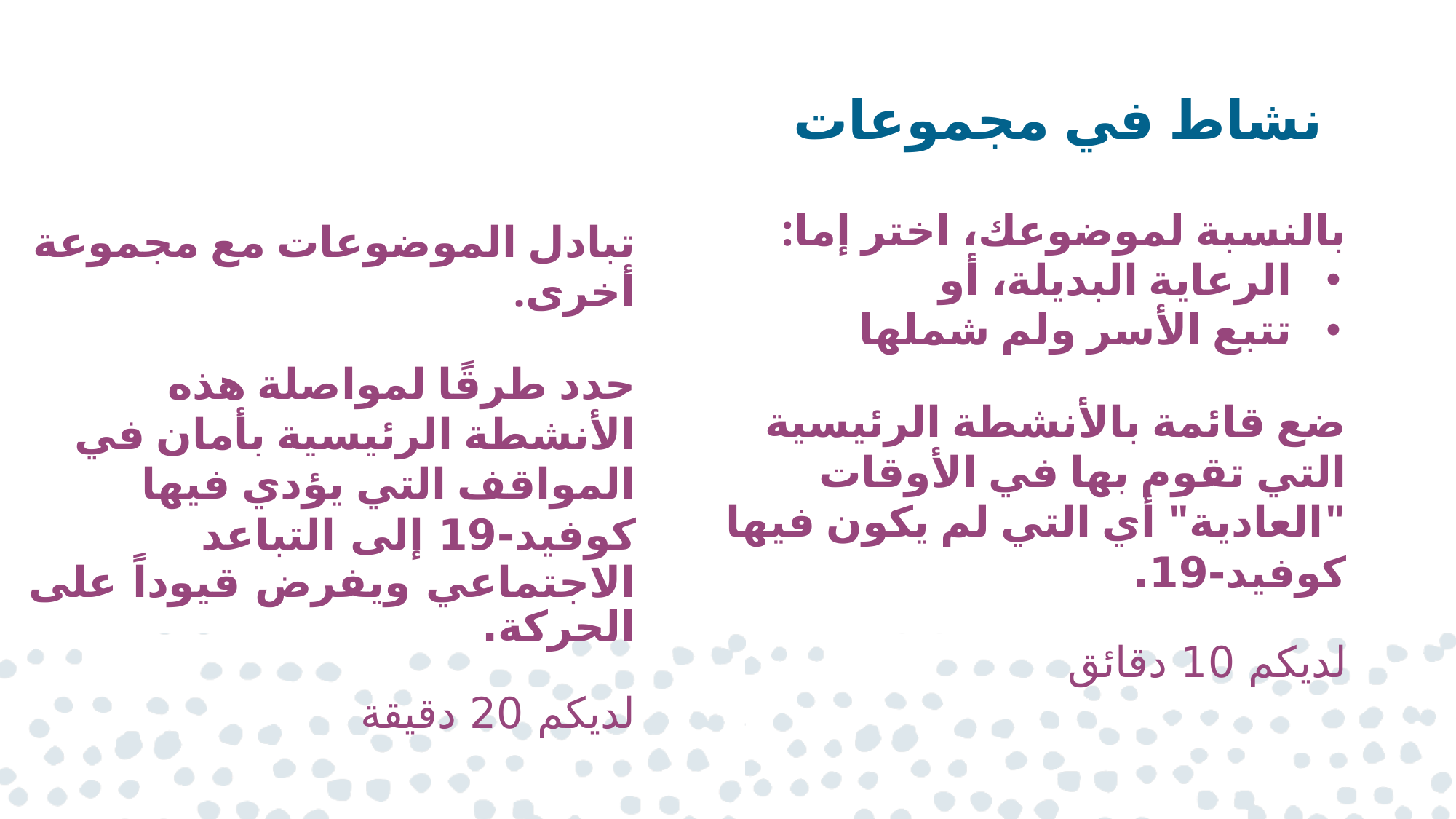

# نشاط في مجموعات
بالنسبة لموضوعك، اختر إما:
الرعاية البديلة، أو
تتبع الأسر ولم شملها

ضع قائمة بالأنشطة الرئيسية التي تقوم بها في الأوقات "العادية" أي التي لم يكون فيها كوفيد-19.

لديكم 10 دقائق
تبادل الموضوعات مع مجموعة أخرى.

حدد طرقًا لمواصلة هذه الأنشطة الرئيسية بأمان في المواقف التي يؤدي فيها كوفيد-19 إلى التباعد الاجتماعي ويفرض قيوداً على الحركة.

لديكم 20 دقيقة